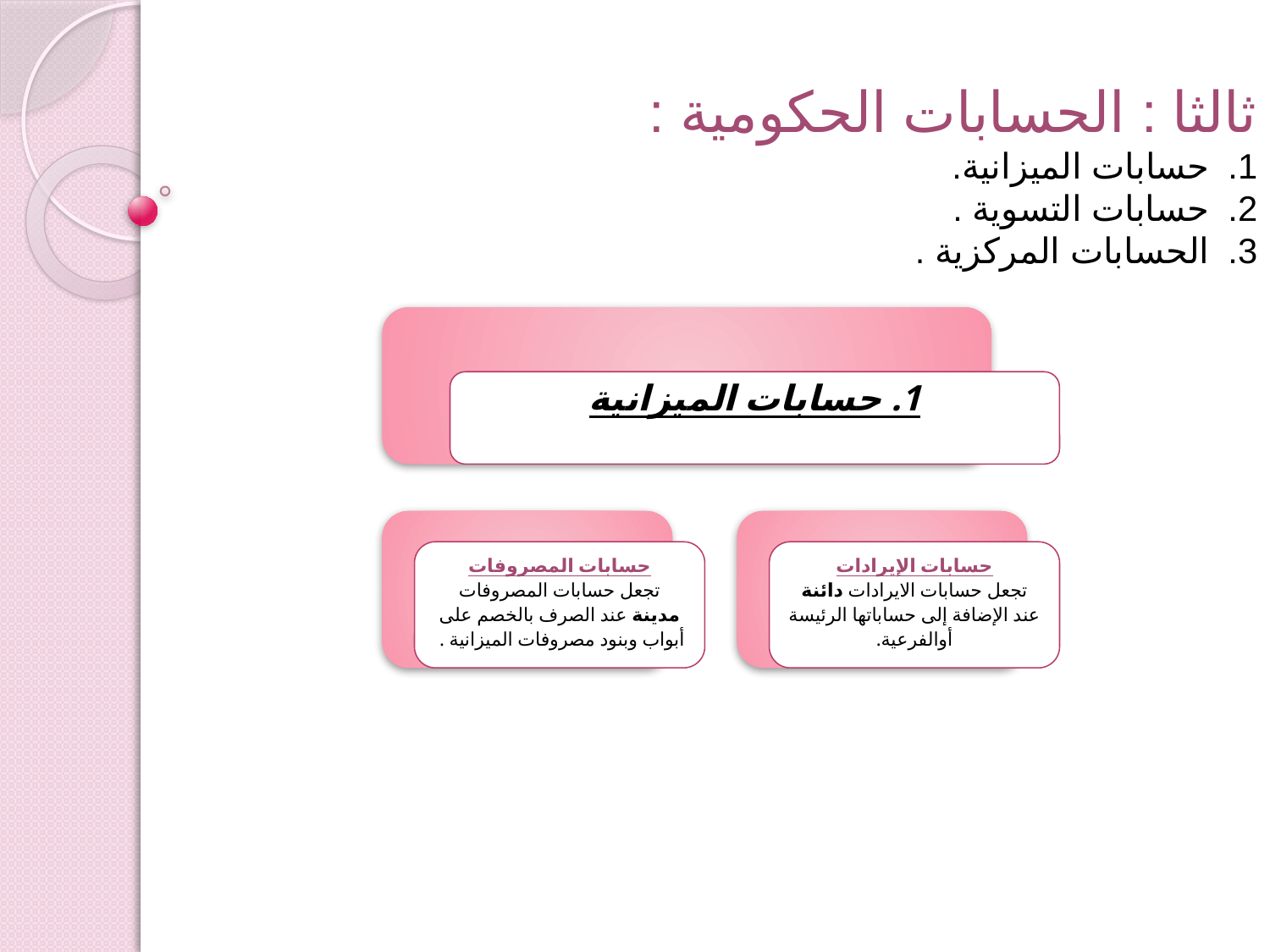

ثالثا : الحسابات الحكومية :
حسابات الميزانية.
حسابات التسوية .
الحسابات المركزية .

حسابات المصروفات
تجعل حسابات المصروفات مدينة عند الصرف بالخصم على أبواب وبنود مصروفات الميزانية .